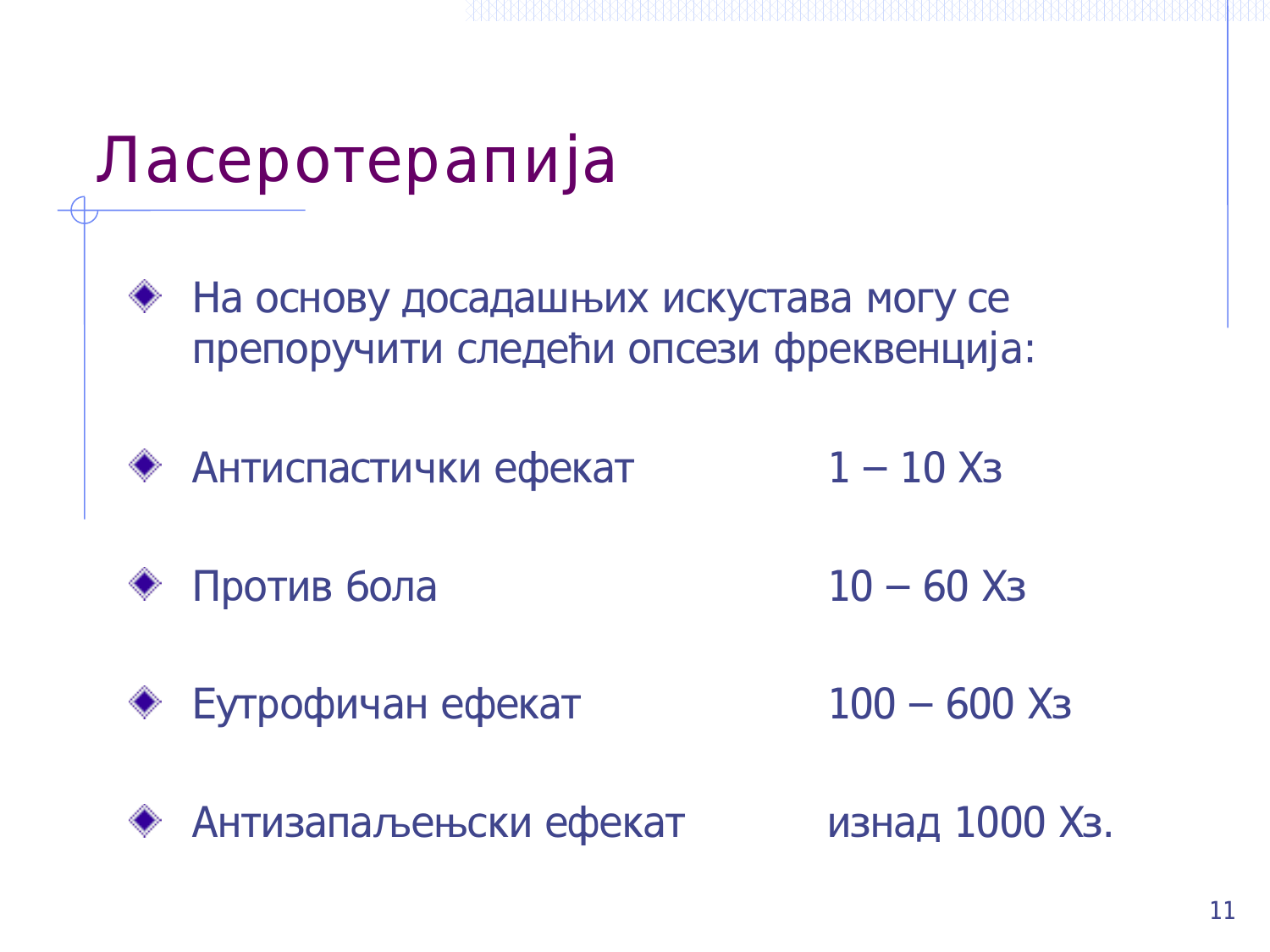

# Ласеротерапија
На основу досадашњих искустава могу се препоручити следећи опсези фреквенција:

Антиспастички ефекат 		1 – 10 Хз

Против бола  			10 – 60 Хз

Еутрофичан ефекат 		100 – 600 Хз

Антизапаљењски ефекат  	изнад 1000 Хз.
11